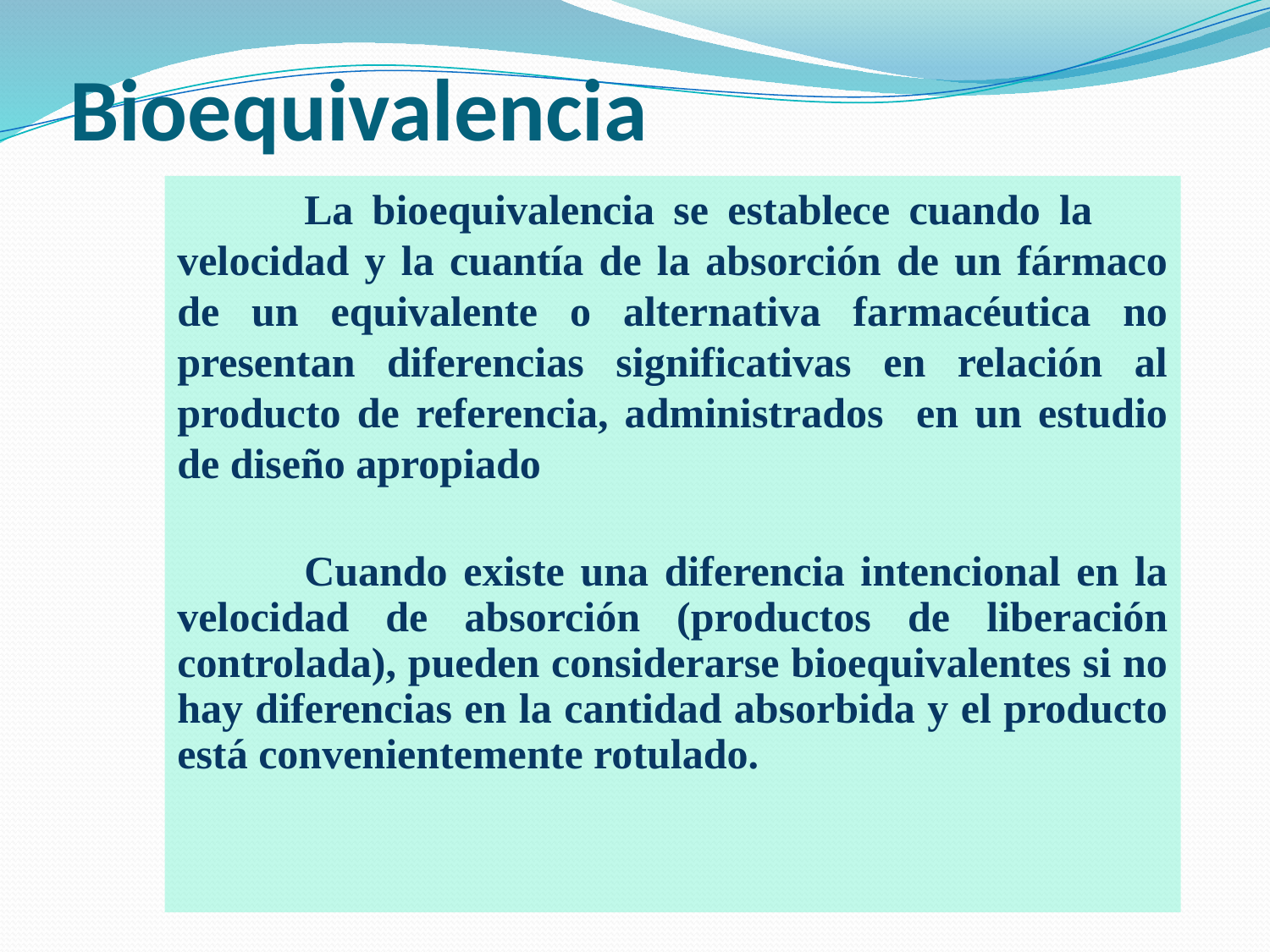

# Bioequivalencia
	La bioequivalencia se establece cuando la     velocidad y la cuantía de la absorción de un fármaco de un equivalente o alternativa farmacéutica no presentan diferencias significativas en relación al producto de referencia, administrados  en un estudio de diseño apropiado

	Cuando existe una diferencia intencional en la velocidad de absorción (productos de liberación controlada), pueden considerarse bioequivalentes si no hay diferencias en la cantidad absorbida y el producto está convenientemente rotulado.